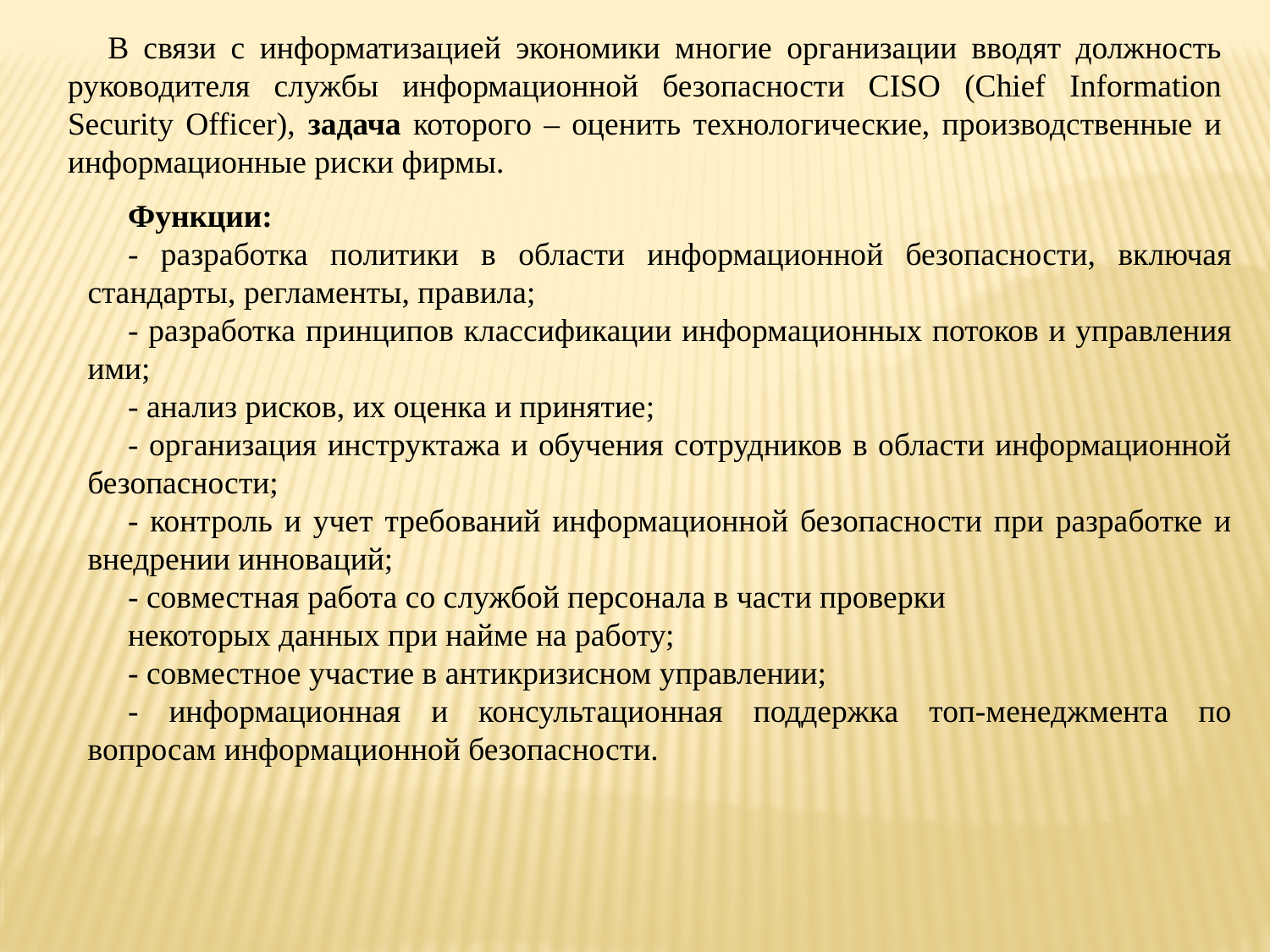

В связи с информатизацией экономики многие организации вводят должность руководителя службы информационной безопасности CISO (Chief Information Security Officer), задача которого – оценить технологические, производственные и информационные риски фирмы.
Функции:
- разработка политики в области информационной безопасности, включая стандарты, регламенты, правила;
- разработка принципов классификации информационных потоков и управления ими;
- анализ рисков, их оценка и принятие;
- организация инструктажа и обучения сотрудников в области информационной безопасности;
- контроль и учет требований информационной безопасности при разработке и внедрении инноваций;
- совместная работа со службой персонала в части проверки
некоторых данных при найме на работу;
- совместное участие в антикризисном управлении;
- информационная и консультационная поддержка топ-менеджмента по вопросам информационной безопасности.